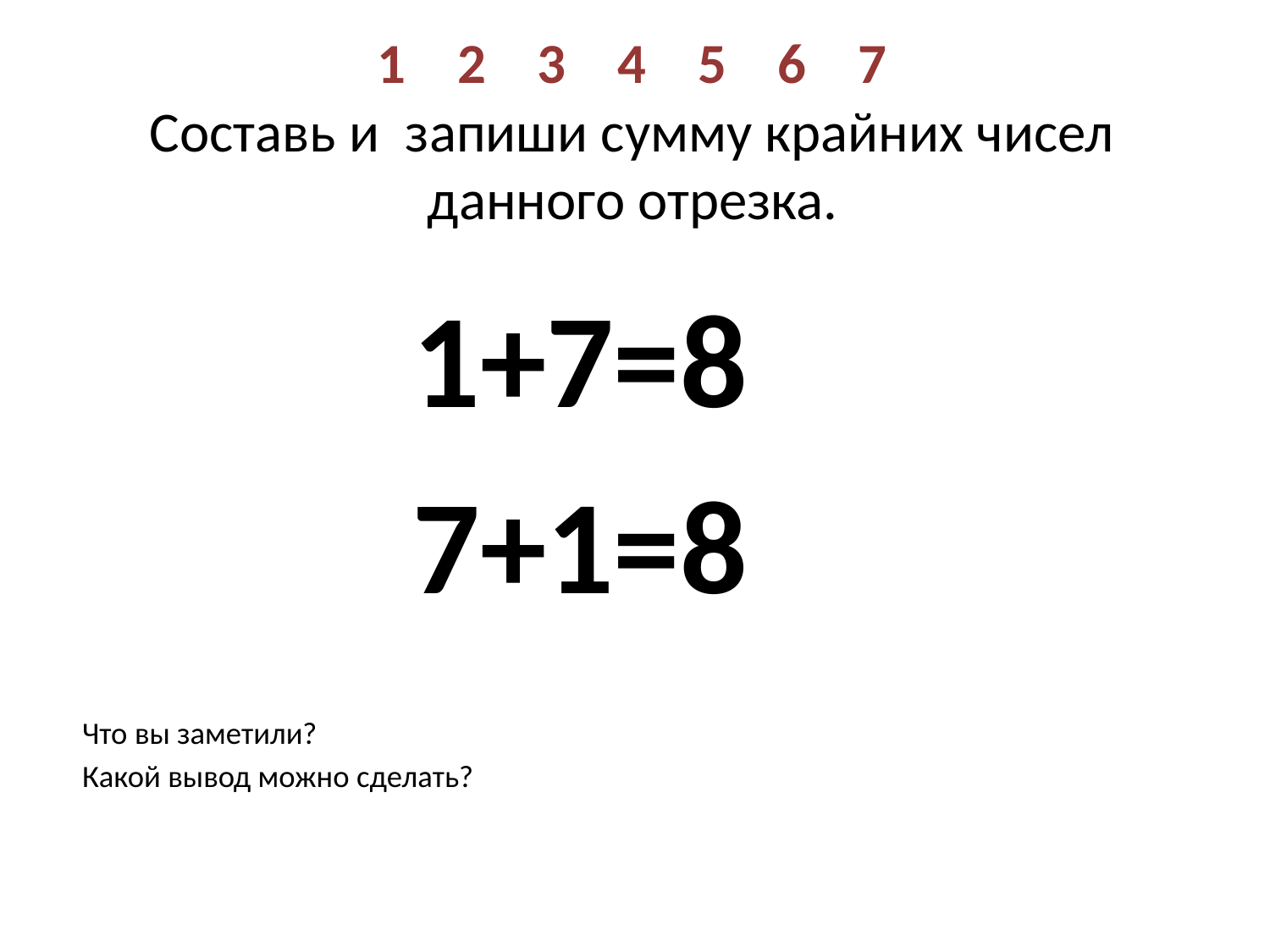

# 1    2    3    4    5    6    7 Составь и  запиши сумму крайних чисел данного отрезка.
           1+7=8
           7+1=8

Что вы заметили?
Какой вывод можно сделать?